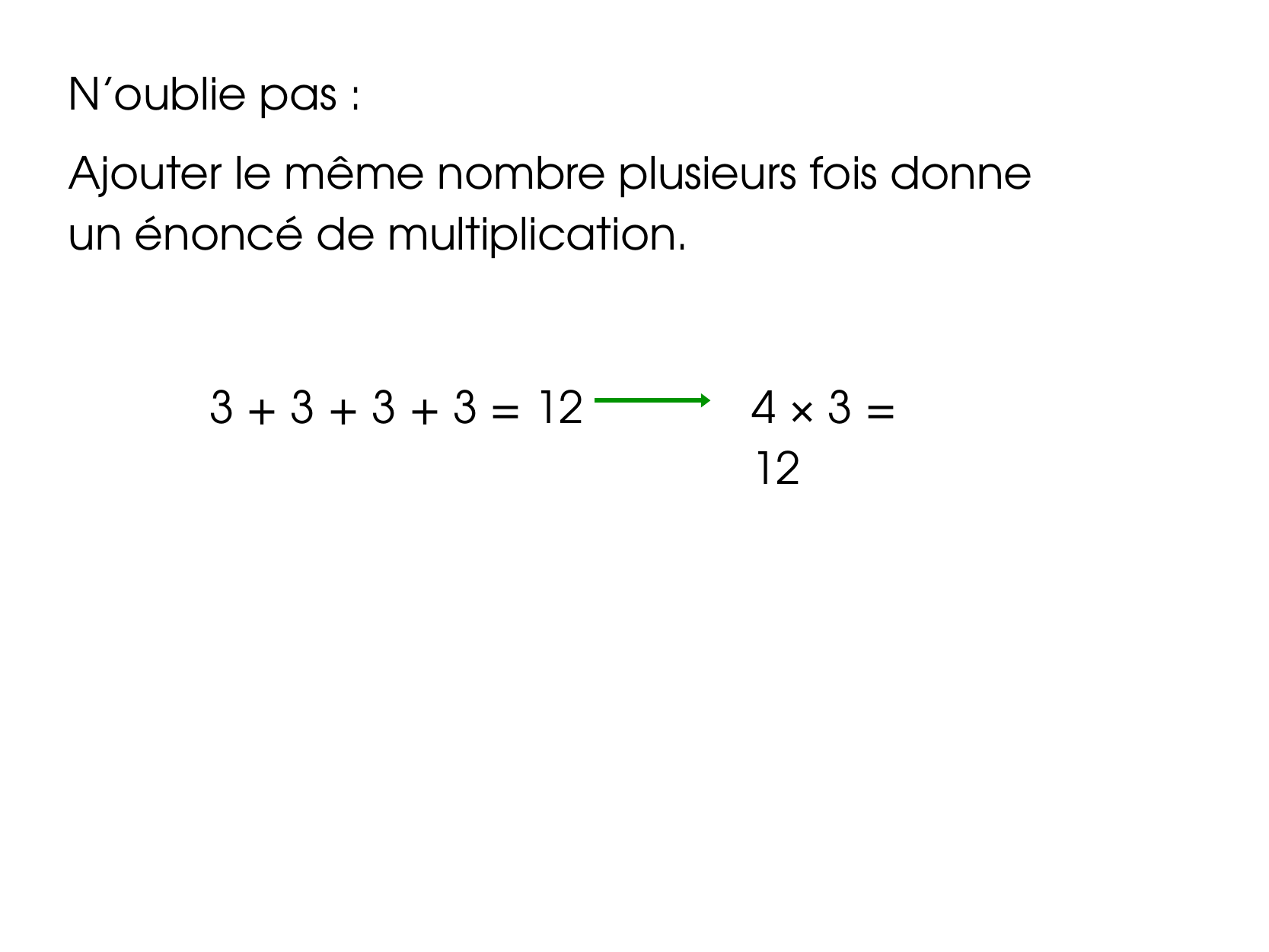

N’oublie pas :
Ajouter le même nombre plusieurs fois donne un énoncé de multiplication.
3 + 3 + 3 + 3 = 12
4 × 3 = 12